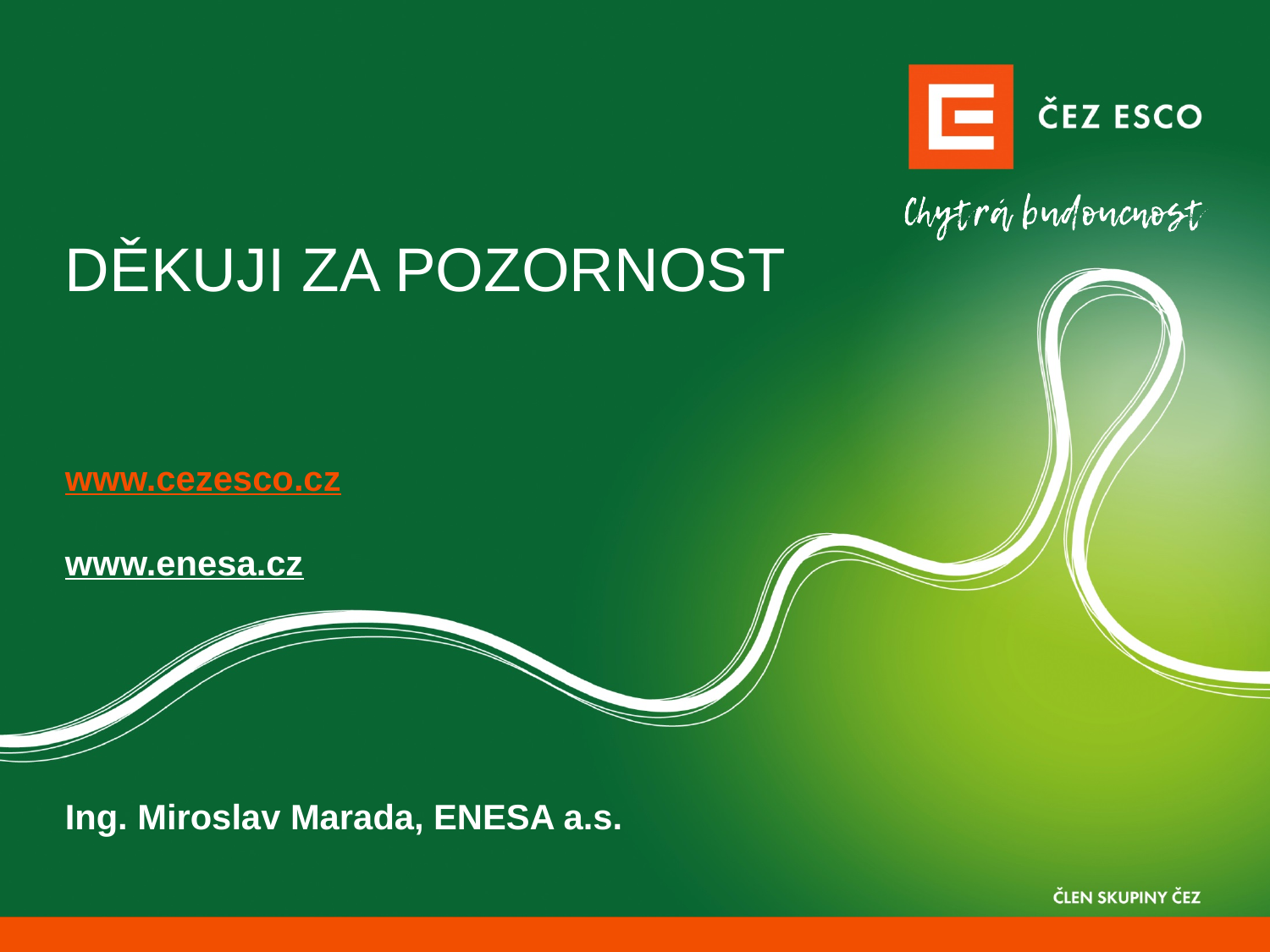

# Děkuji za pozornost
www.cezesco.cz

www.enesa.cz

Ing. Miroslav Marada, ENESA a.s.